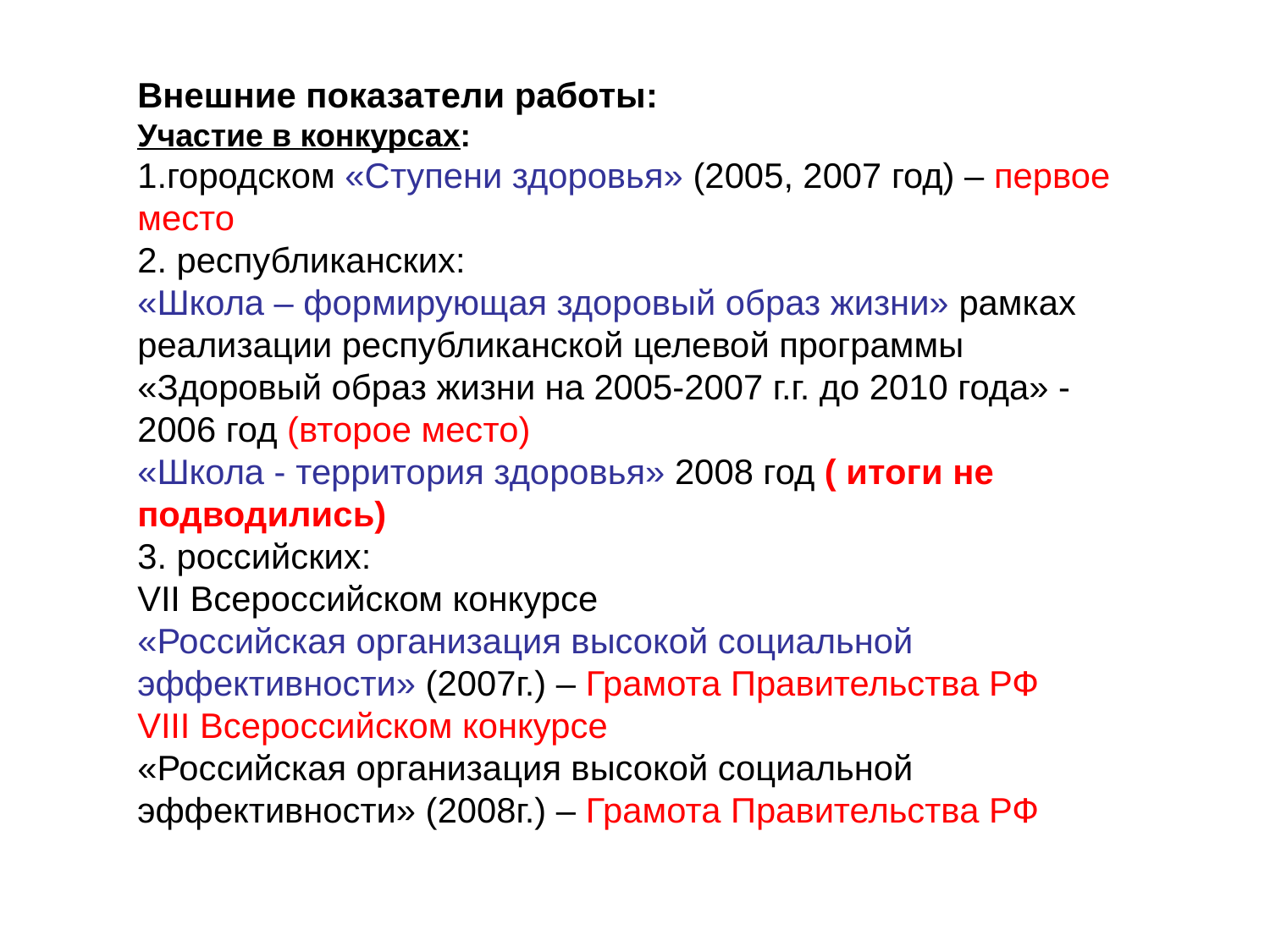

Внешние показатели работы:
Участие в конкурсах:
1.городском «Ступени здоровья» (2005, 2007 год) – первое место
2. республиканских:
«Школа – формирующая здоровый образ жизни» рамках реализации республиканской целевой программы «Здоровый образ жизни на 2005-2007 г.г. до 2010 года» - 2006 год (второе место)
«Школа - территория здоровья» 2008 год ( итоги не подводились)
3. российских:
VII Всероссийском конкурсе
«Российская организация высокой социальной эффективности» (2007г.) – Грамота Правительства РФ
VIII Всероссийском конкурсе
«Российская организация высокой социальной эффективности» (2008г.) – Грамота Правительства РФ